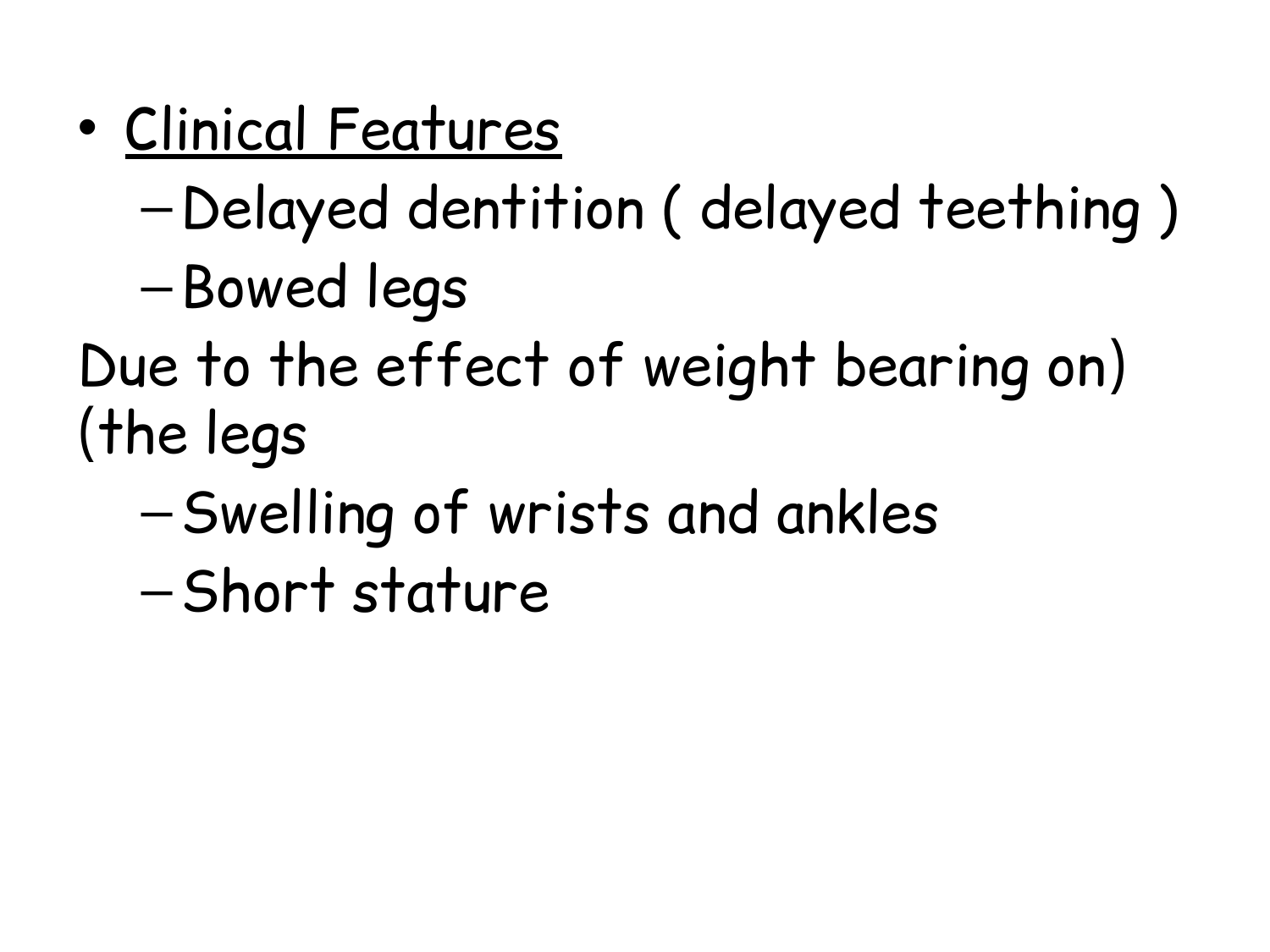

Clinical Features
Delayed dentition ( delayed teething )
Bowed legs
  (Due to the effect of weight bearing on the legs)
Swelling of wrists and ankles
Short stature